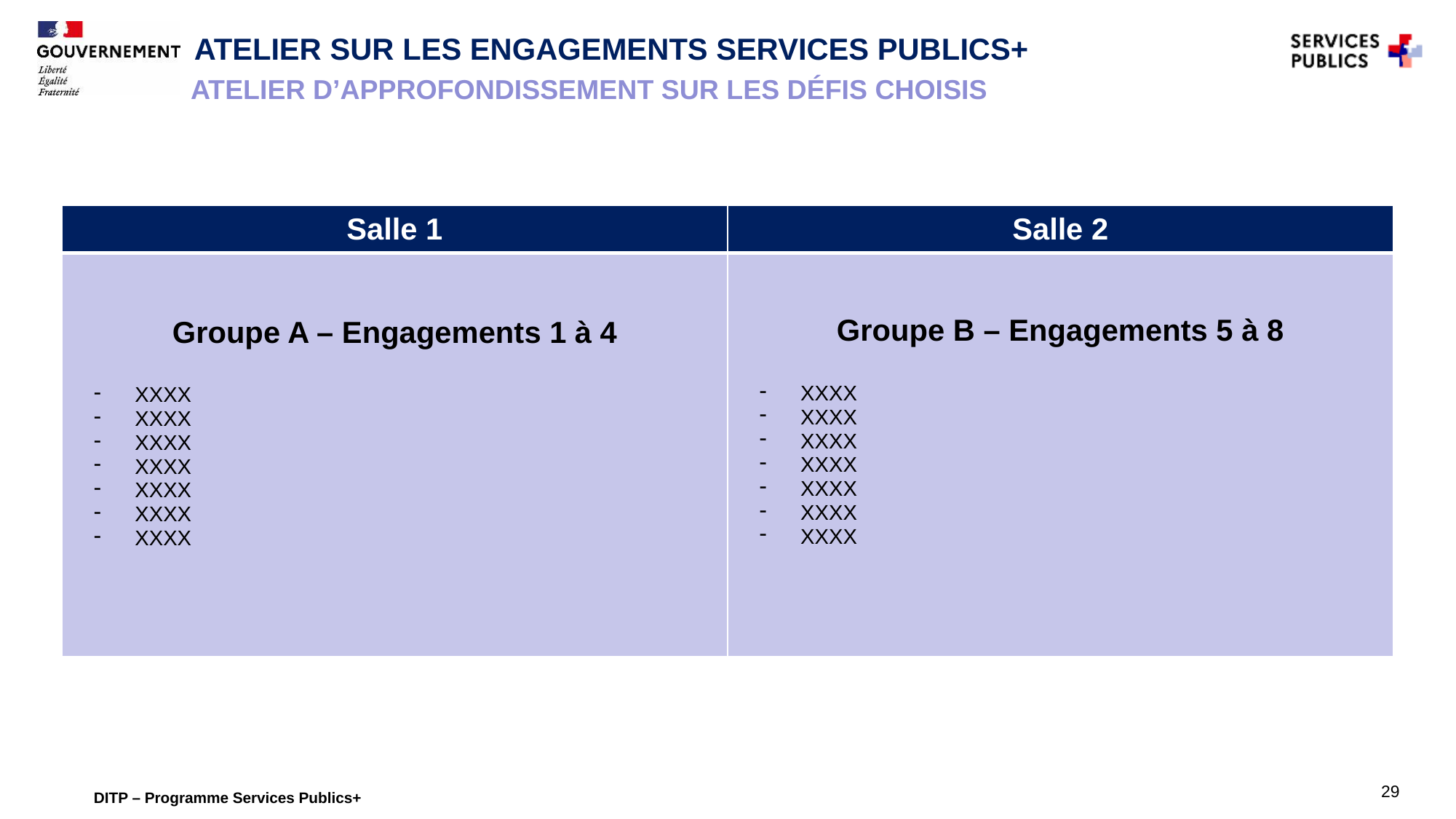

Atelier sur les engagements Services publics+
ATELIER D’APPROFONDISSEMENT SUR LES défis CHOISIS
| Salle 1 | Salle 2 |
| --- | --- |
| Groupe A – Engagements 1 à 4 XXXX XXXX XXXX XXXX XXXX XXXX XXXX | Groupe B – Engagements 5 à 8 XXXX XXXX XXXX XXXX XXXX XXXX XXXX |
29
DITP – Programme Services Publics+